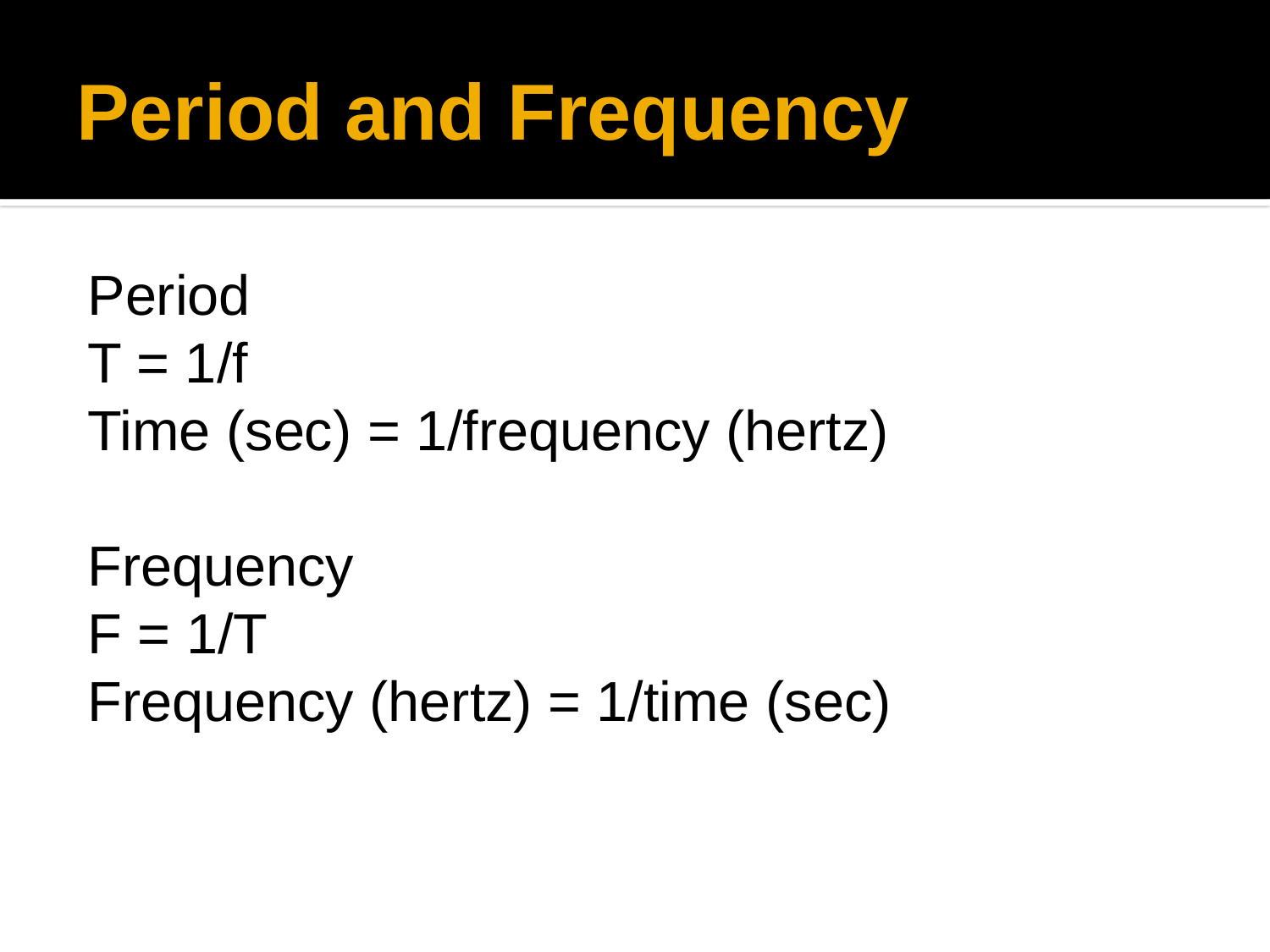

# Period and Frequency
Period
T = 1/f
Time (sec) = 1/frequency (hertz)

Frequency
F = 1/T
Frequency (hertz) = 1/time (sec)